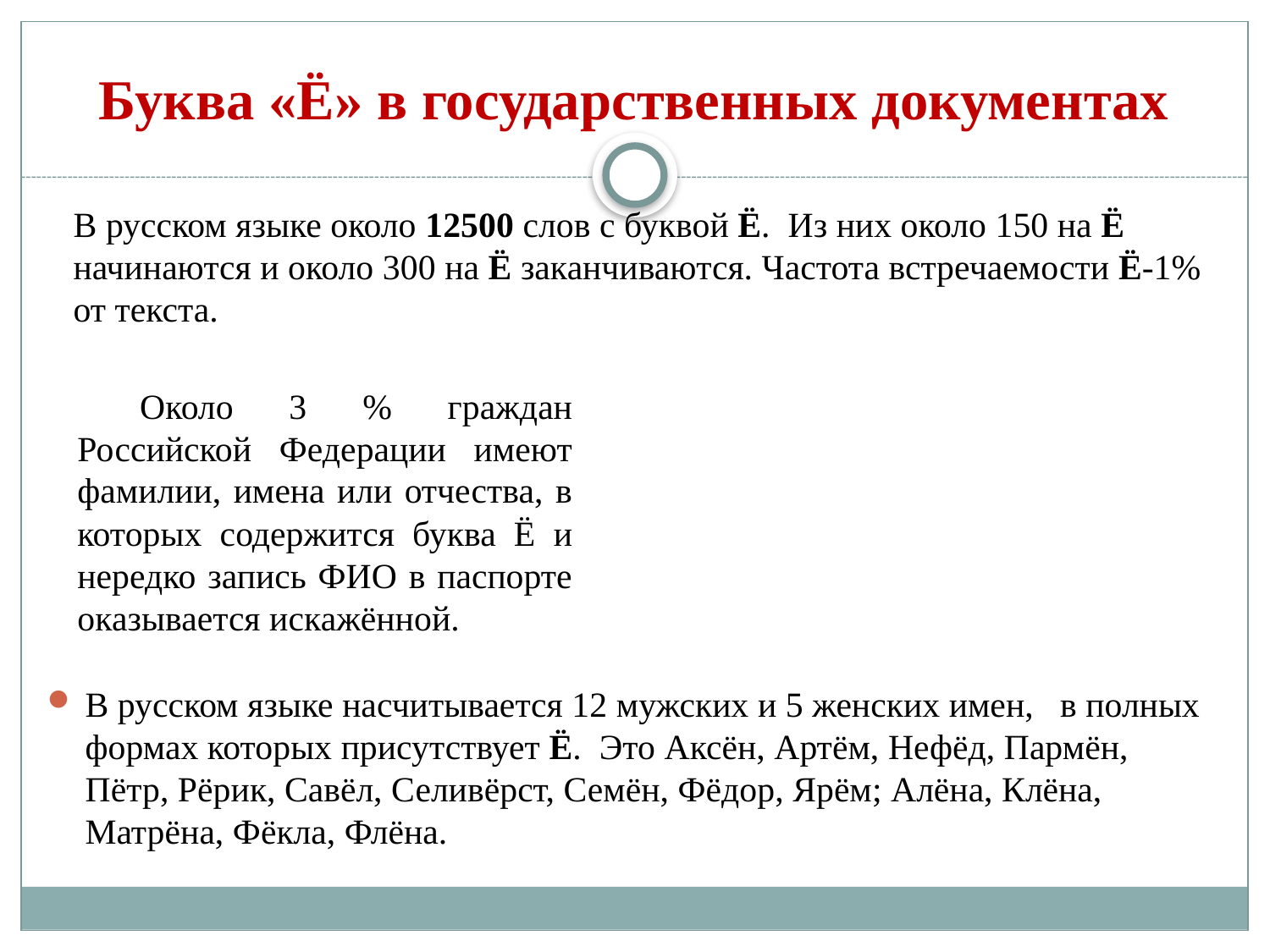

# Буква «Ё» в государственных документах
     В русском языке около 12500 слов с буквой Ё.  Из них около 150 на Ё начинаются и около 300 на Ё заканчиваются. Частота встречаемости Ё-1% от текста.

Около 3 % граждан Российской Федерации имеют фамилии, имена или отчества, в которых содержится буква Ё и нередко запись ФИО в паспорте оказывается искажённой.
В русском языке насчитывается 12 мужских и 5 женских имен,   в полных формах которых присутствует Ё.  Это Аксён, Артём, Нефёд, Пармён, Пётр, Рёрик, Савёл, Селивёрст, Семён, Фёдор, Ярём; Алёна, Клёна, Матрёна, Фёкла, Флёна.